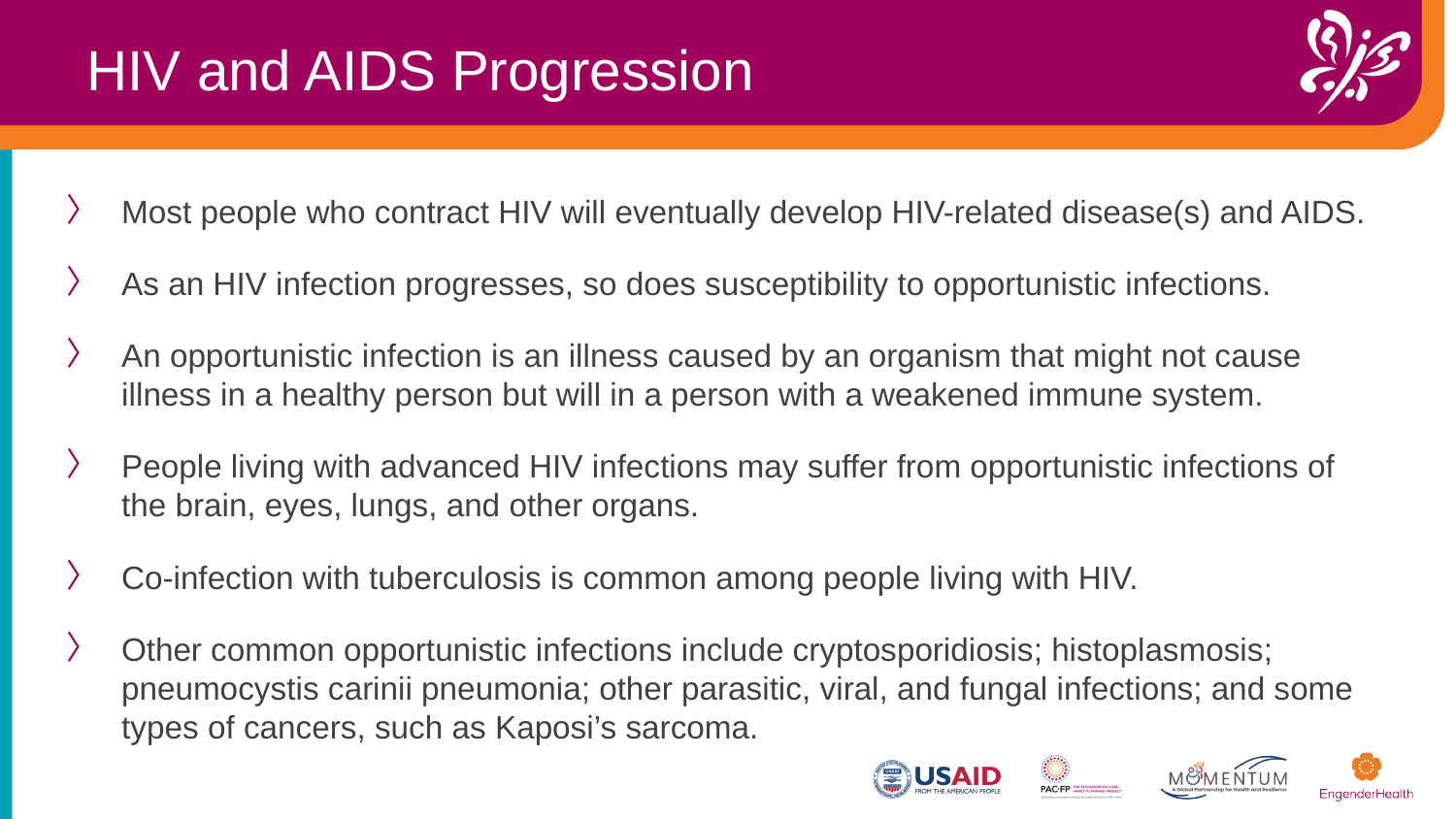

HIV and AIDS Progression
Most people who contract HIV will eventually develop HIV-related disease(s) and AIDS.​
As an HIV infection progresses, so does susceptibility to opportunistic infections.​
An opportunistic infection is an illness caused by an organism that might not cause illness in a healthy person but will in a person with a weakened immune system. ​
People living with advanced HIV infections may suffer from opportunistic infections of the brain, eyes, lungs, and other organs. ​
Co-infection with tuberculosis is common among people living with HIV. ​
Other common opportunistic infections include cryptosporidiosis; histoplasmosis; pneumocystis carinii pneumonia; other parasitic, viral, and fungal infections; and some types of cancers, such as Kaposi’s sarcoma.